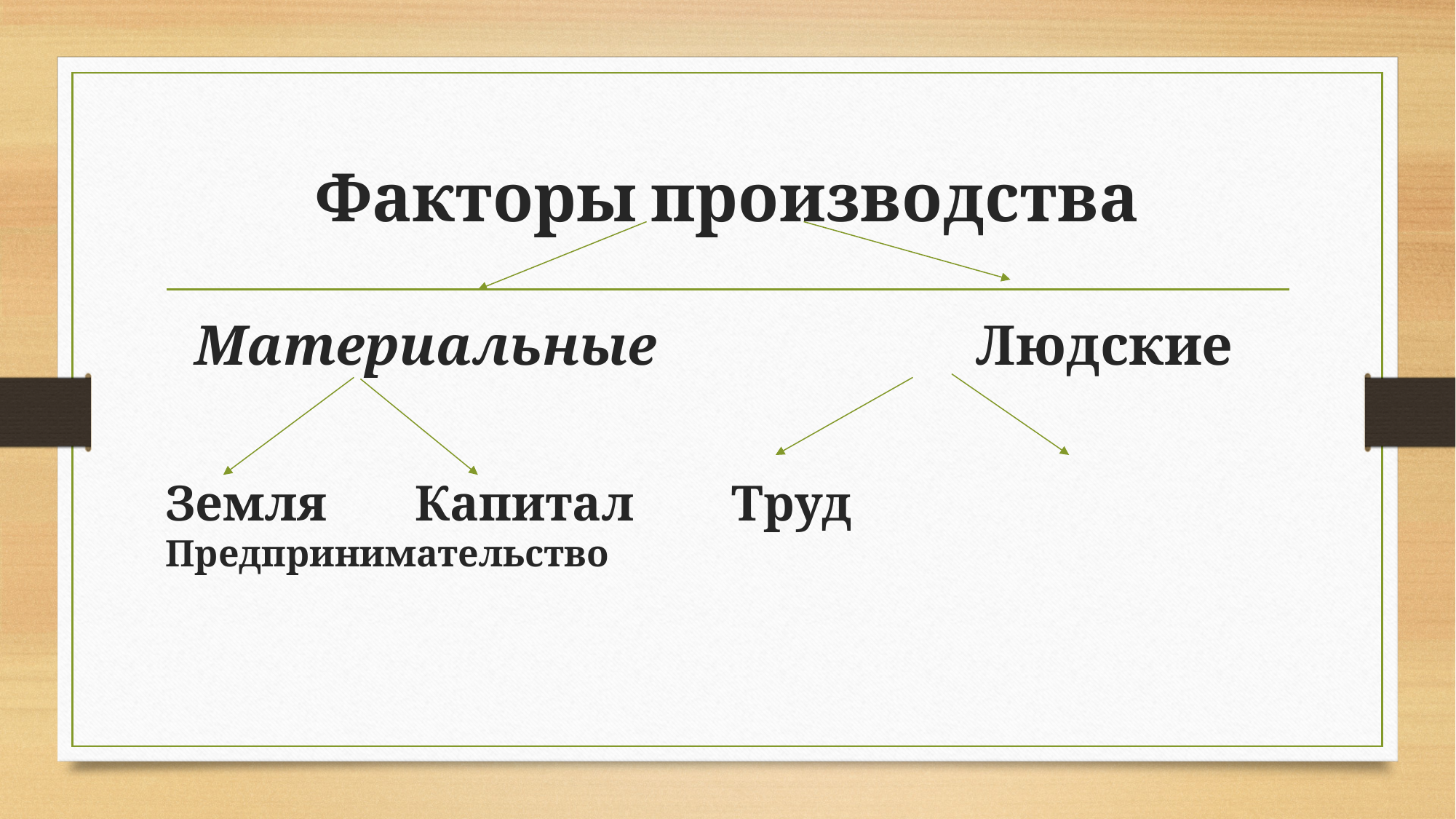

# Факторы производства
   Материальные                             Людские

Земля         Капитал          Труд       Предпринимательство